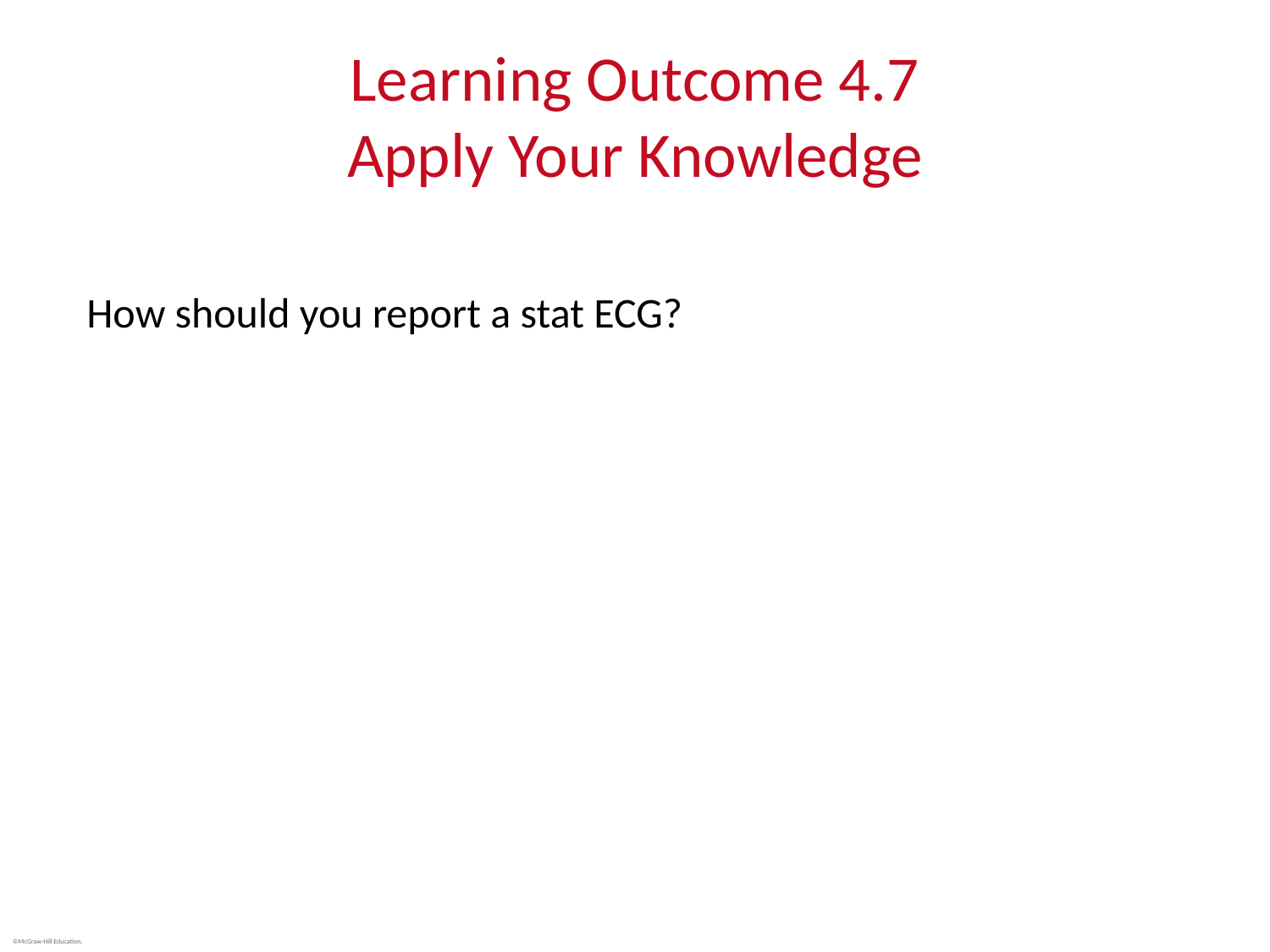

# Learning Outcome 4.7 Apply Your Knowledge
How should you report a stat ECG?